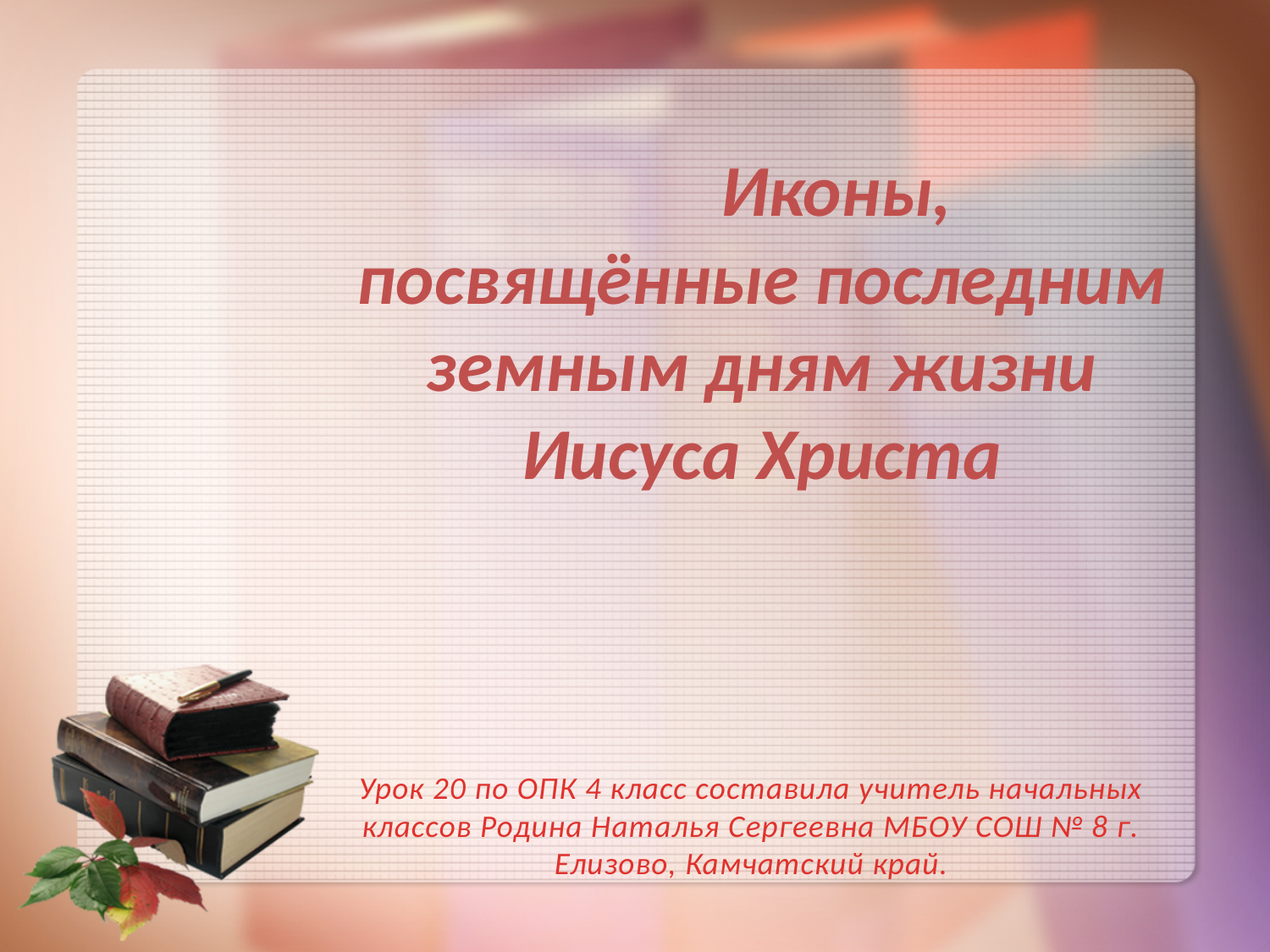

# Иконы, посвящённые последним земным дням жизни Иисуса Христа
Урок 20 по ОПК 4 класс составила учитель начальных классов Родина Наталья Сергеевна МБОУ СОШ № 8 г. Елизово, Камчатский край.